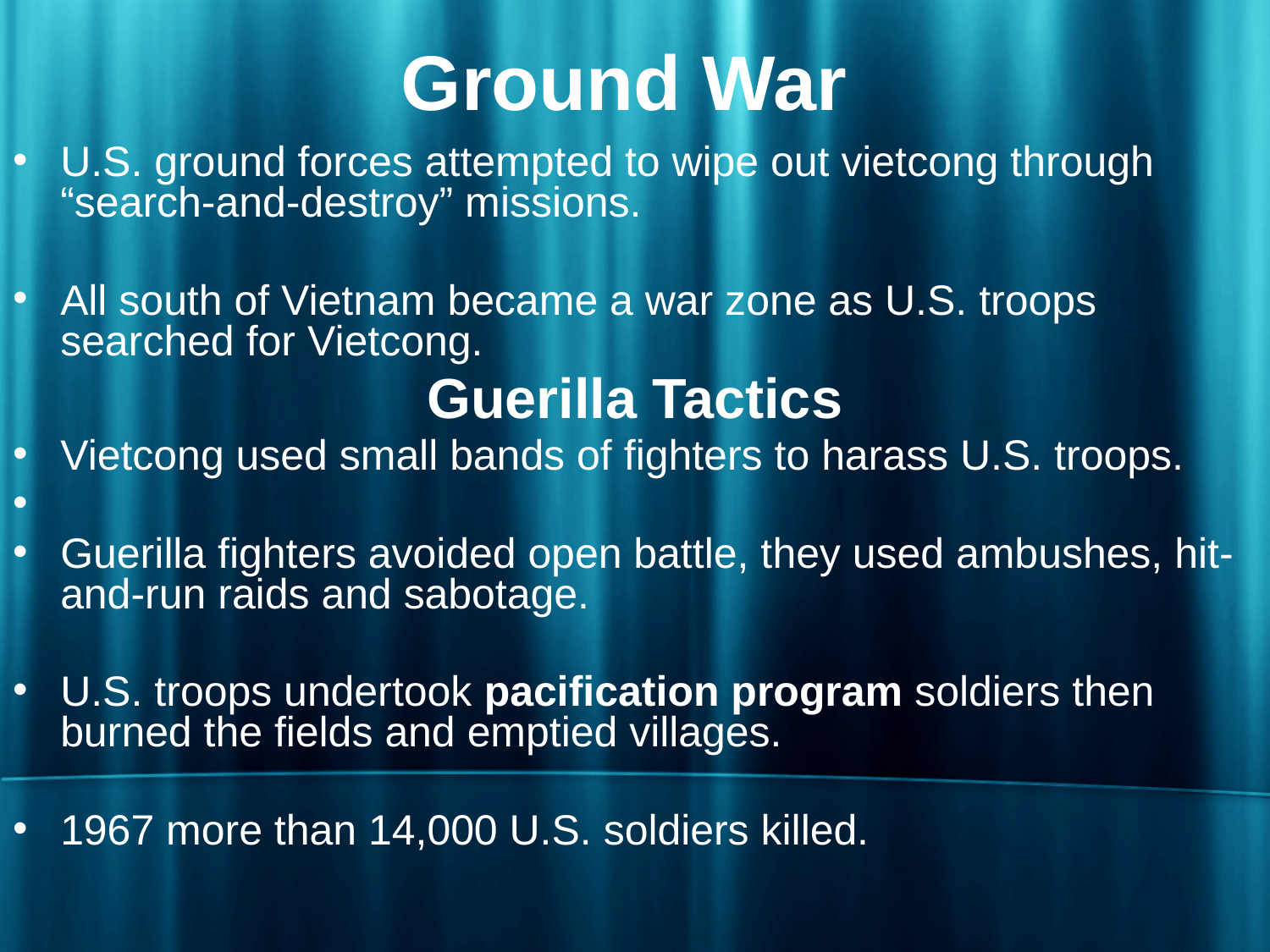

# Ground War
U.S. ground forces attempted to wipe out vietcong through “search-and-destroy” missions.

All south of Vietnam became a war zone as U.S. troops searched for Vietcong.
Guerilla Tactics
Vietcong used small bands of fighters to harass U.S. troops.

Guerilla fighters avoided open battle, they used ambushes, hit-and-run raids and sabotage.

U.S. troops undertook pacification program soldiers then burned the fields and emptied villages.

1967 more than 14,000 U.S. soldiers killed.